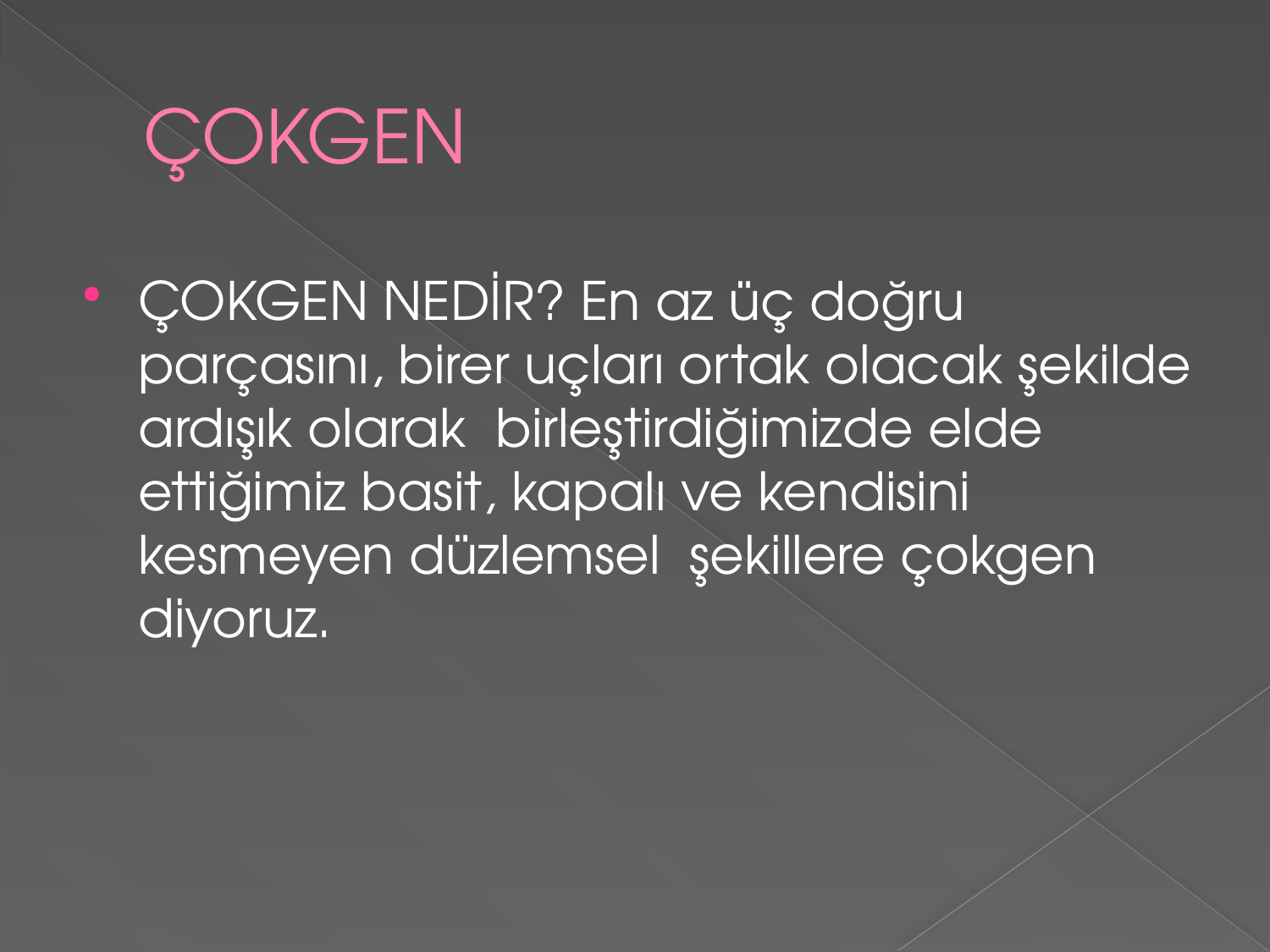

# ÇOKGEN
ÇOKGEN NEDİR? En az üç doğru parçasını, birer uçları ortak olacak şekilde ardışık olarak  birleştirdiğimizde elde ettiğimiz basit, kapalı ve kendisini kesmeyen düzlemsel  şekillere çokgen diyoruz.